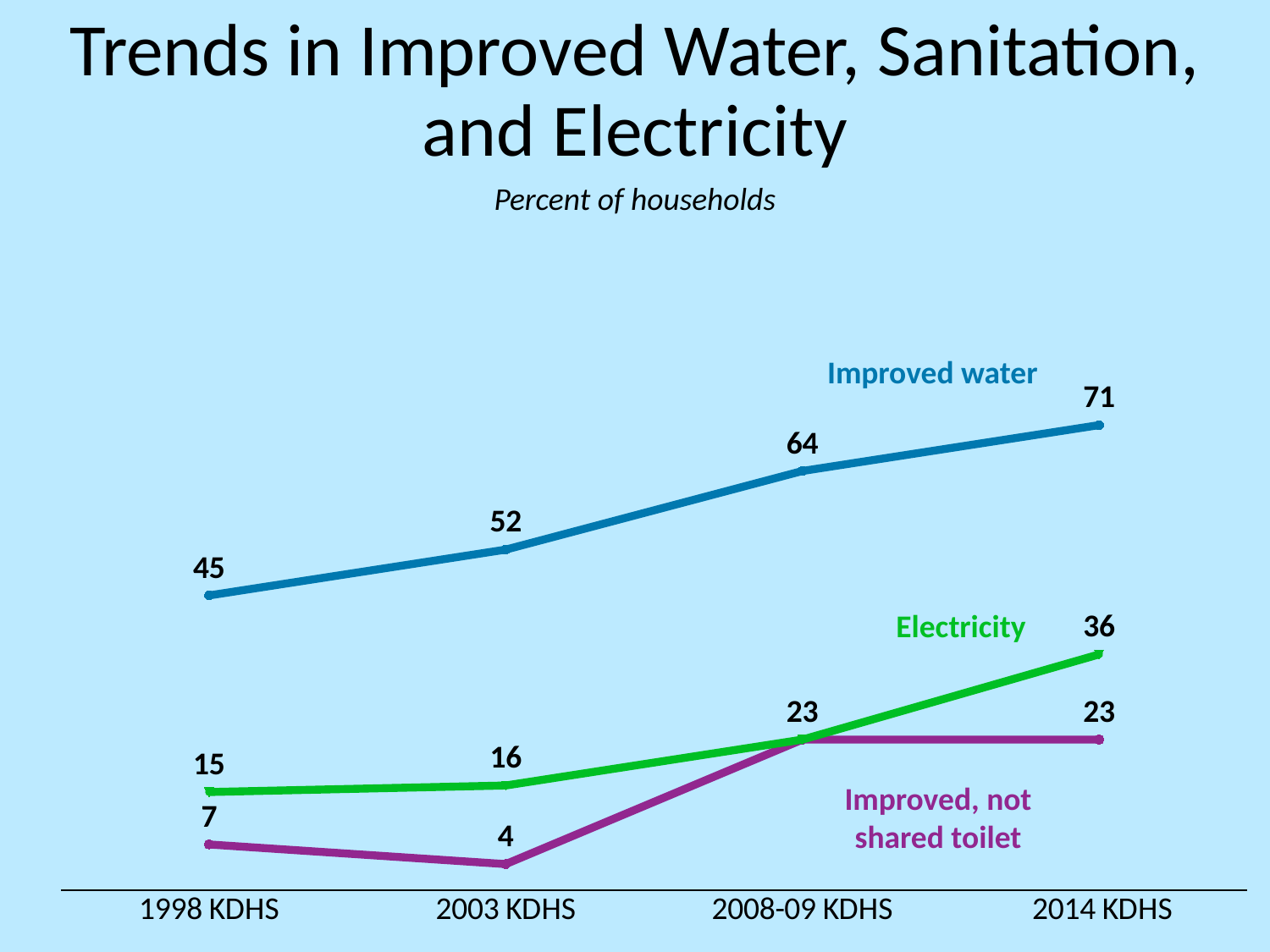

# Trends in Improved Water, Sanitation, and Electricity
Percent of households

### Chart

| Category | Improved water | Improved, not shared toilets | Electricity |
|---|---|---|---|
| 1998 KDHS | 45.0 | 7.0 | 15.0 |
| 2003 KDHS | 52.0 | 4.0 | 16.0 |
| 2008-09 KDHS | 64.0 | 23.0 | 23.0 |
|  2014 KDHS | 71.0 | 23.0 | 36.0 |
Improved water
Electricity
Improved, not shared toilet